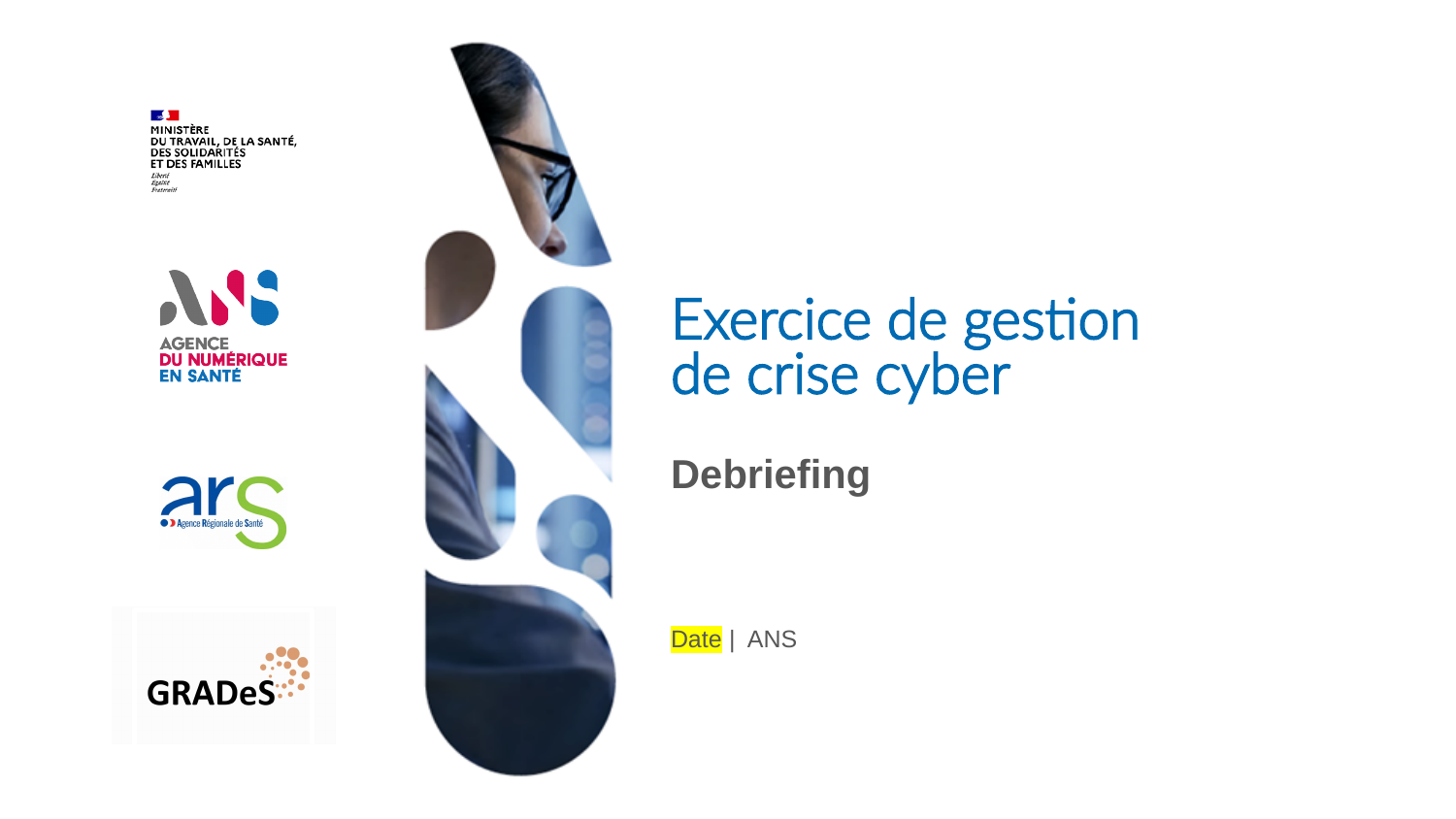

# Exercice de gestion de crise cyber
Debriefing
Date |  ANS